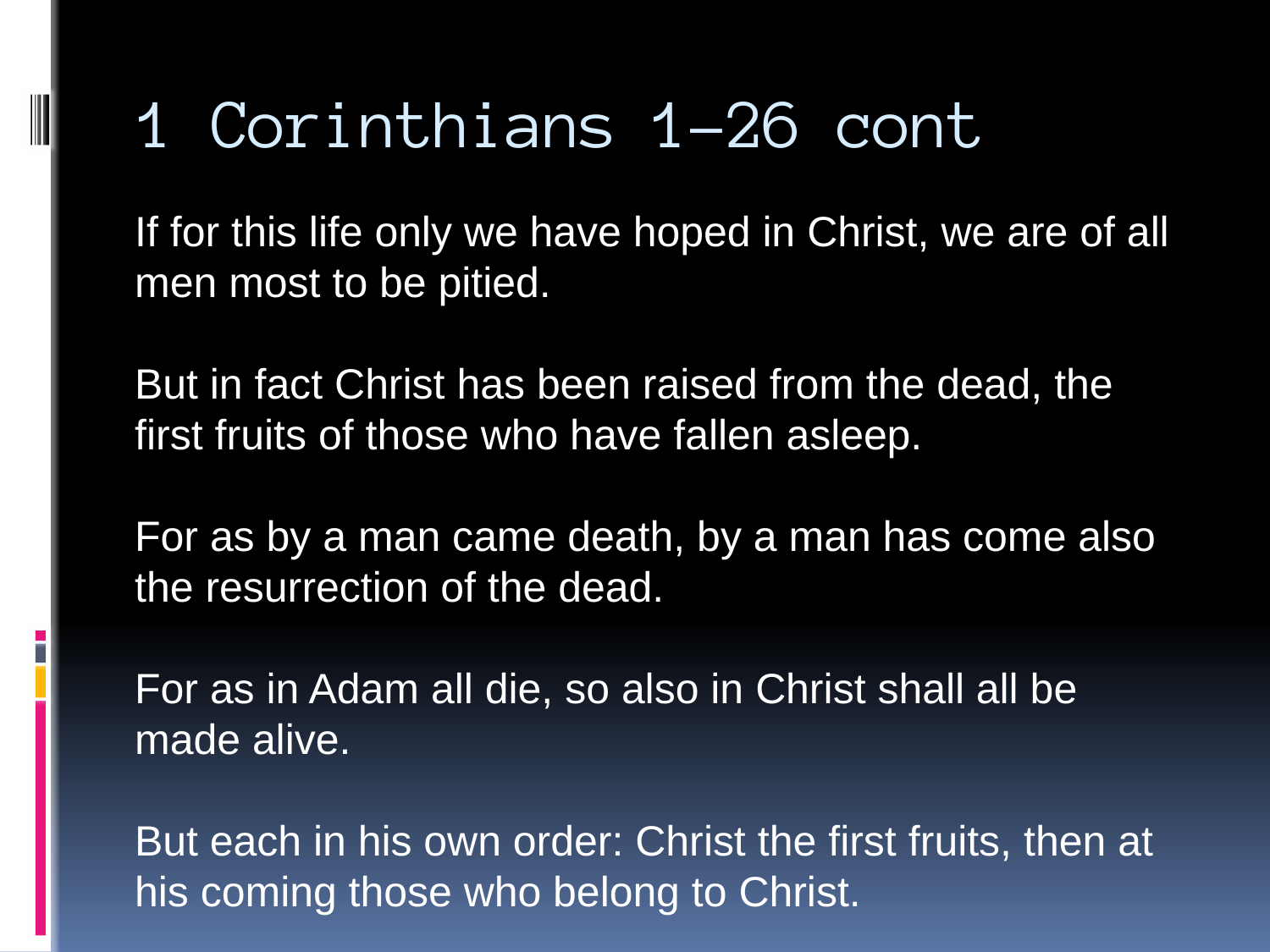

# 1 Corinthians 1-26 cont
If for this life only we have hoped in Christ, we are of all men most to be pitied.
But in fact Christ has been raised from the dead, the first fruits of those who have fallen asleep.
For as by a man came death, by a man has come also the resurrection of the dead.

For as in Adam all die, so also in Christ shall all be made alive.
But each in his own order: Christ the first fruits, then at his coming those who belong to Christ.